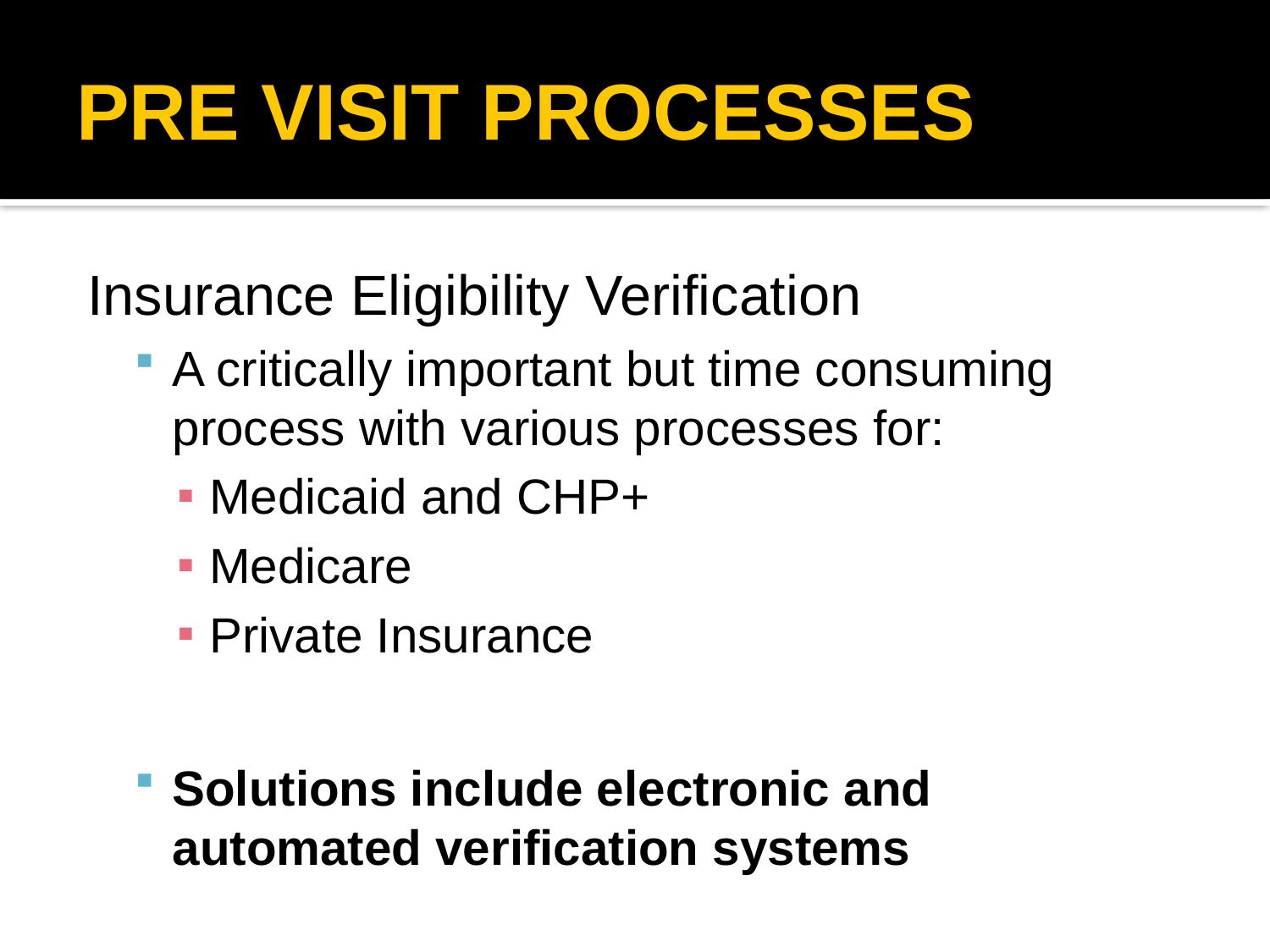

# PRE VISIT PROCESSES
Insurance Eligibility Verification
A critically important but time consuming process with various processes for:
Medicaid and CHP+
Medicare
Private Insurance

Solutions include electronic and automated verification systems